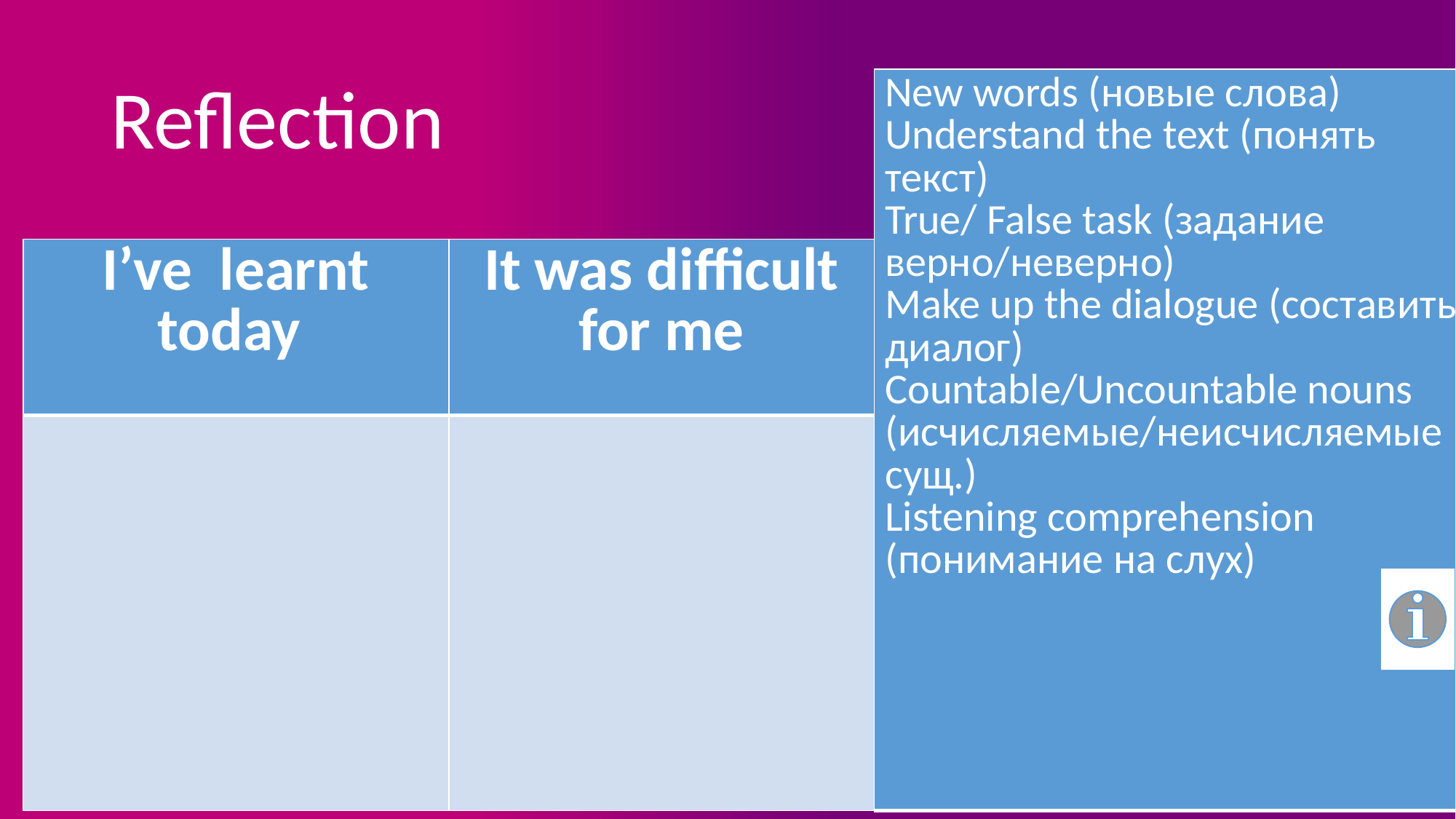

# Reflection
| New words (новые слова) Understand the text (понять текст) True/ False task (задание верно/неверно) Make up the dialogue (составить диалог) Countable/Uncountable nouns (исчисляемые/неисчисляемые сущ.) Listening comprehension (понимание на слух) |
| --- |
| I’ve learnt today | It was difficult for me |
| --- | --- |
|  |  |